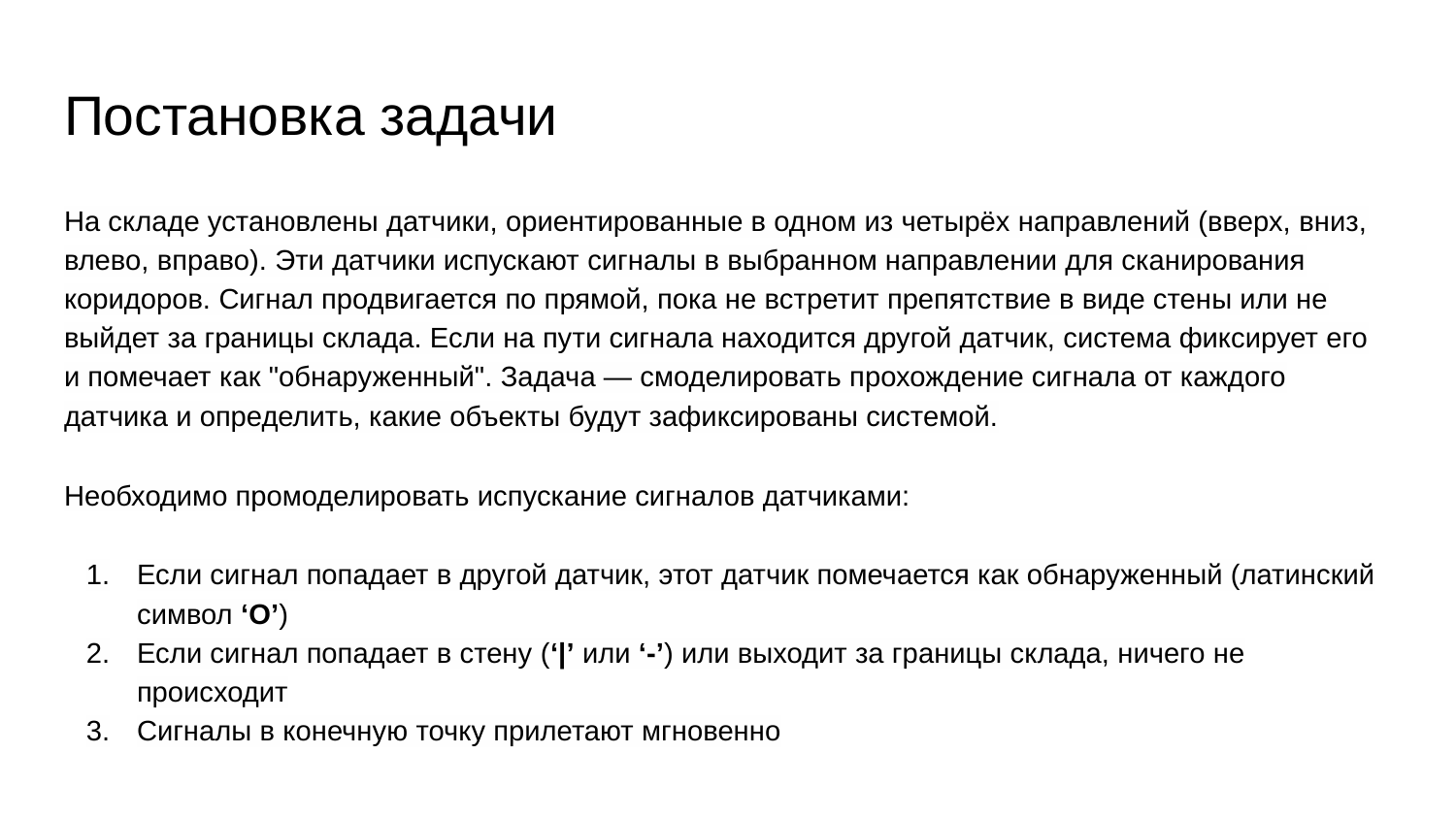

# Постановка задачи
На складе установлены датчики, ориентированные в одном из четырёх направлений (вверх, вниз, влево, вправо). Эти датчики испускают сигналы в выбранном направлении для сканирования коридоров. Сигнал продвигается по прямой, пока не встретит препятствие в виде стены или не выйдет за границы склада. Если на пути сигнала находится другой датчик, система фиксирует его и помечает как "обнаруженный". Задача — смоделировать прохождение сигнала от каждого датчика и определить, какие объекты будут зафиксированы системой.
Необходимо промоделировать испускание сигналов датчиками:
Если сигнал попадает в другой датчик, этот датчик помечается как обнаруженный (латинский символ ‘O’)
Если сигнал попадает в стену (‘|’ или ‘-’) или выходит за границы склада, ничего не происходит
Сигналы в конечную точку прилетают мгновенно